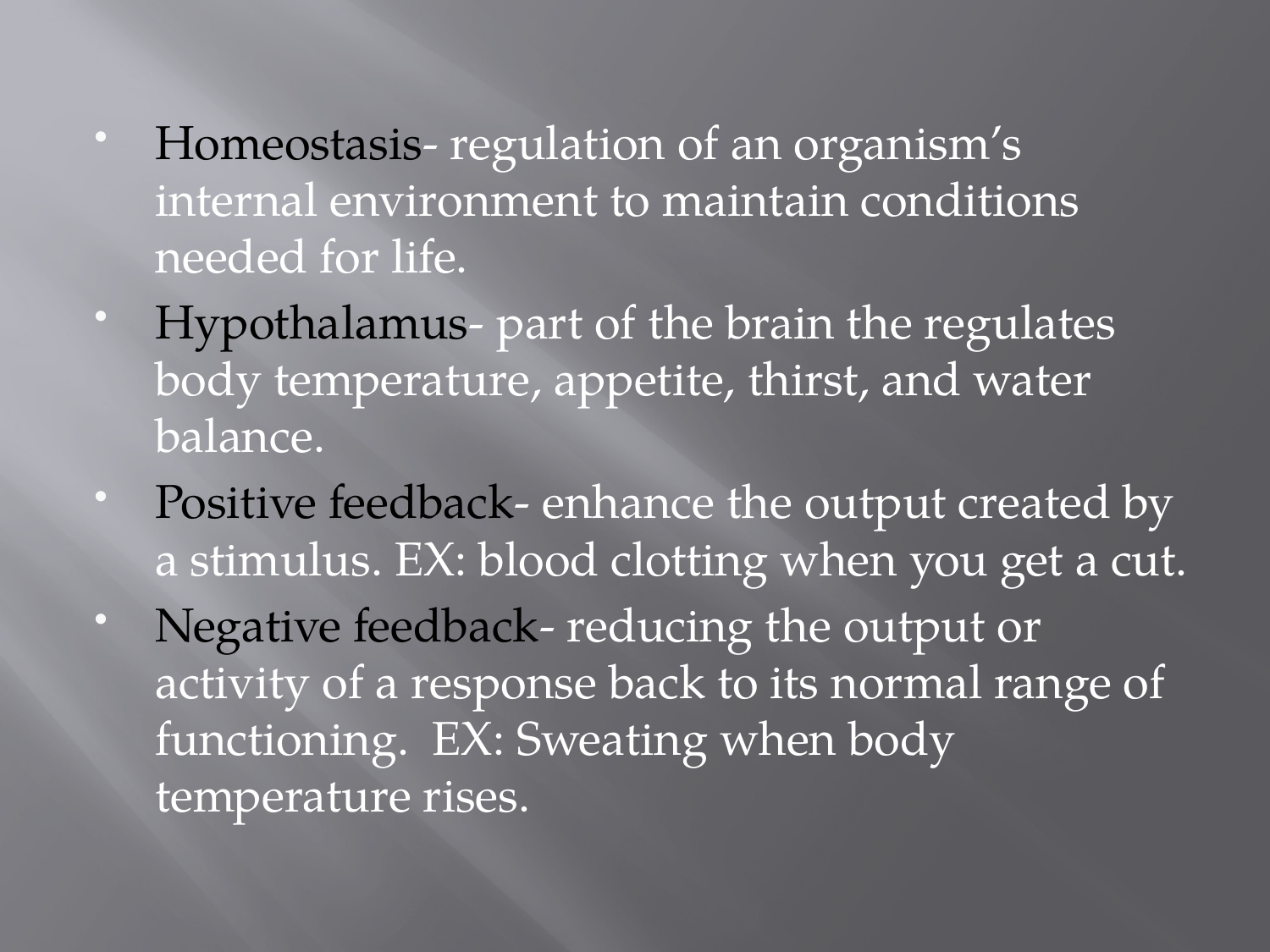

Homeostasis- regulation of an organism’s internal environment to maintain conditions needed for life.
Hypothalamus- part of the brain the regulates body temperature, appetite, thirst, and water balance.
Positive feedback- enhance the output created by a stimulus. EX: blood clotting when you get a cut.
Negative feedback- reducing the output or activity of a response back to its normal range of functioning.  EX: Sweating when body temperature rises.